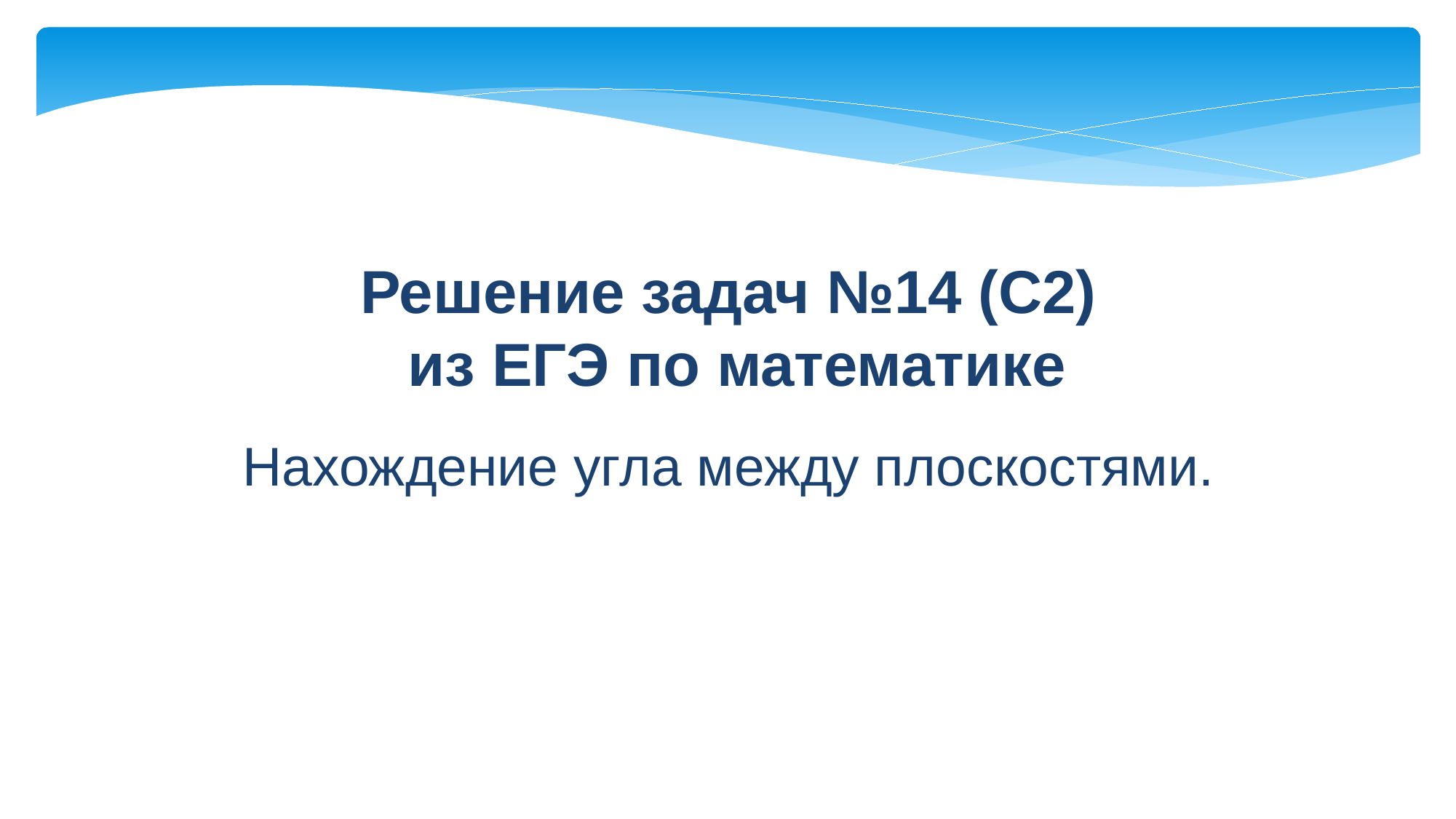

Решение задач №14 (С2)
 из ЕГЭ по математике

Нахождение угла между плоскостями.